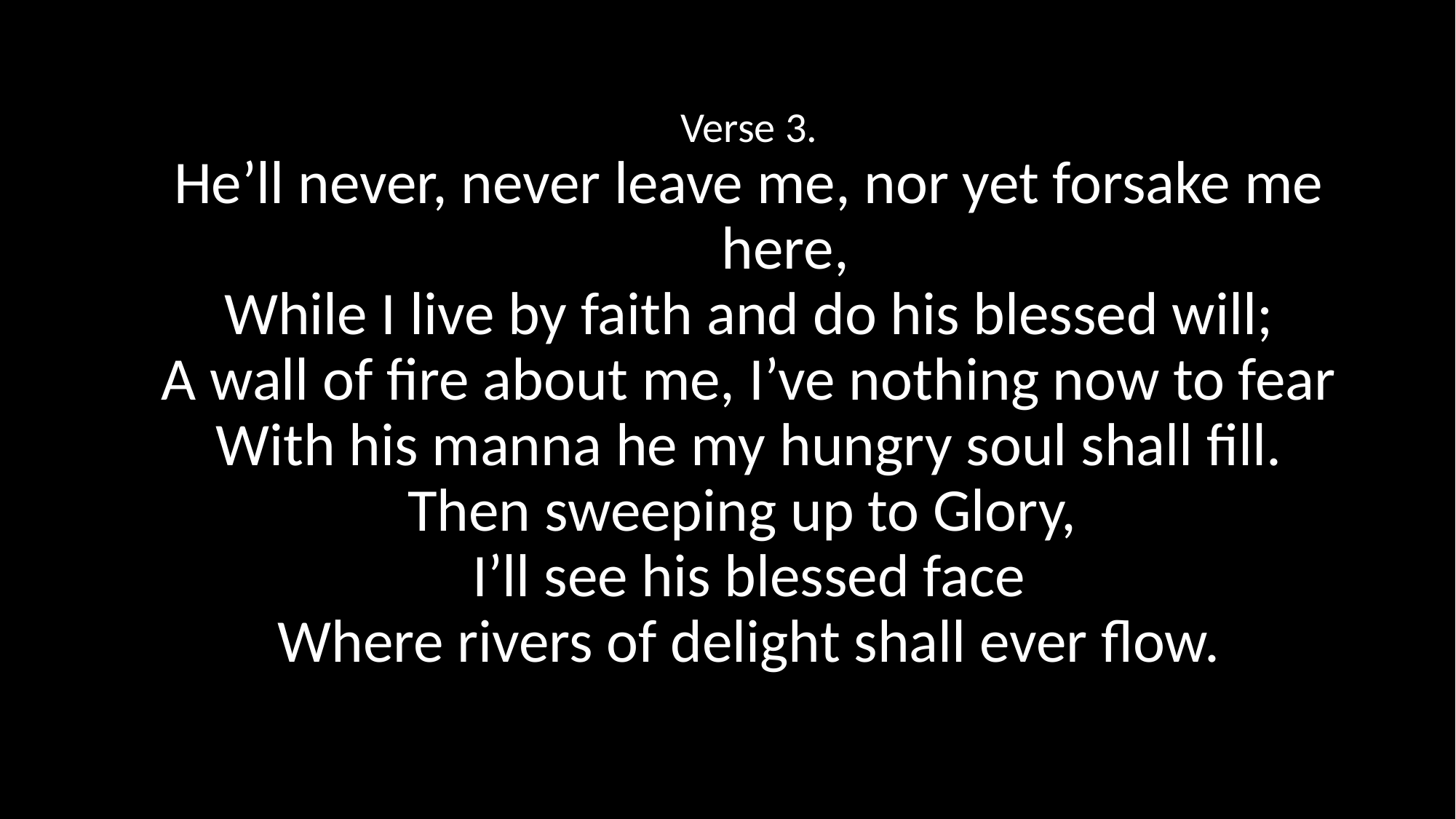

Verse 3.
He’ll never, never leave me, nor yet forsake me here,
While I live by faith and do his blessed will;
A wall of fire about me, I’ve nothing now to fear
With his manna he my hungry soul shall fill.
Then sweeping up to Glory,
I’ll see his blessed face
Where rivers of delight shall ever flow.